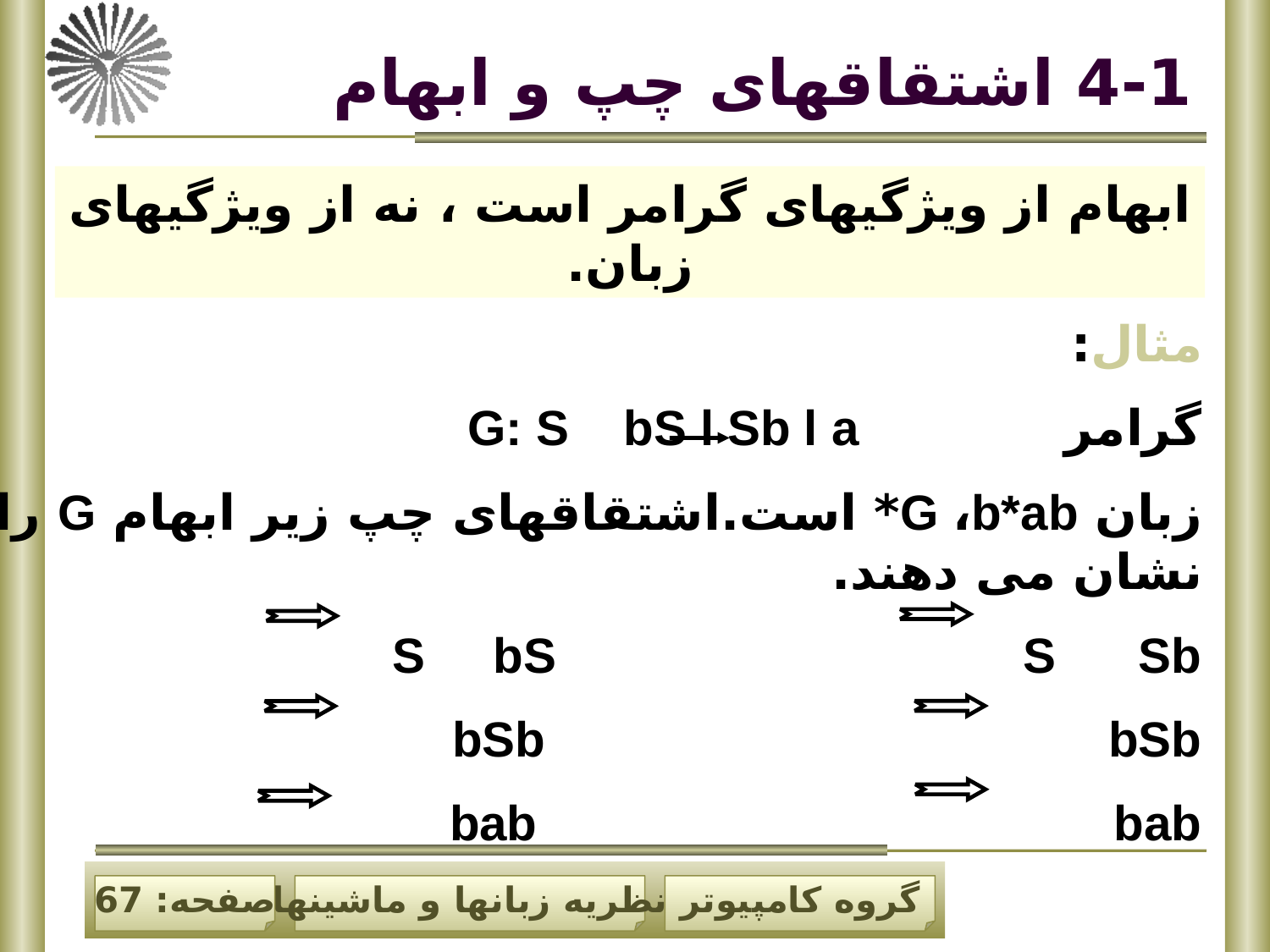

# 4-1 اشتقاقهای چپ و ابهام
ابهام از ویژگیهای گرامر است ، نه از ویژگیهای زبان.
مثال:
گرامر            G: S    bS l Sb l a
زبان G ،b*ab* است.اشتقاقهای چپ زیر ابهام G را نشان می دهند.
S     bS                                  S      Sb
bSb                                         bSb
bab                                          bab